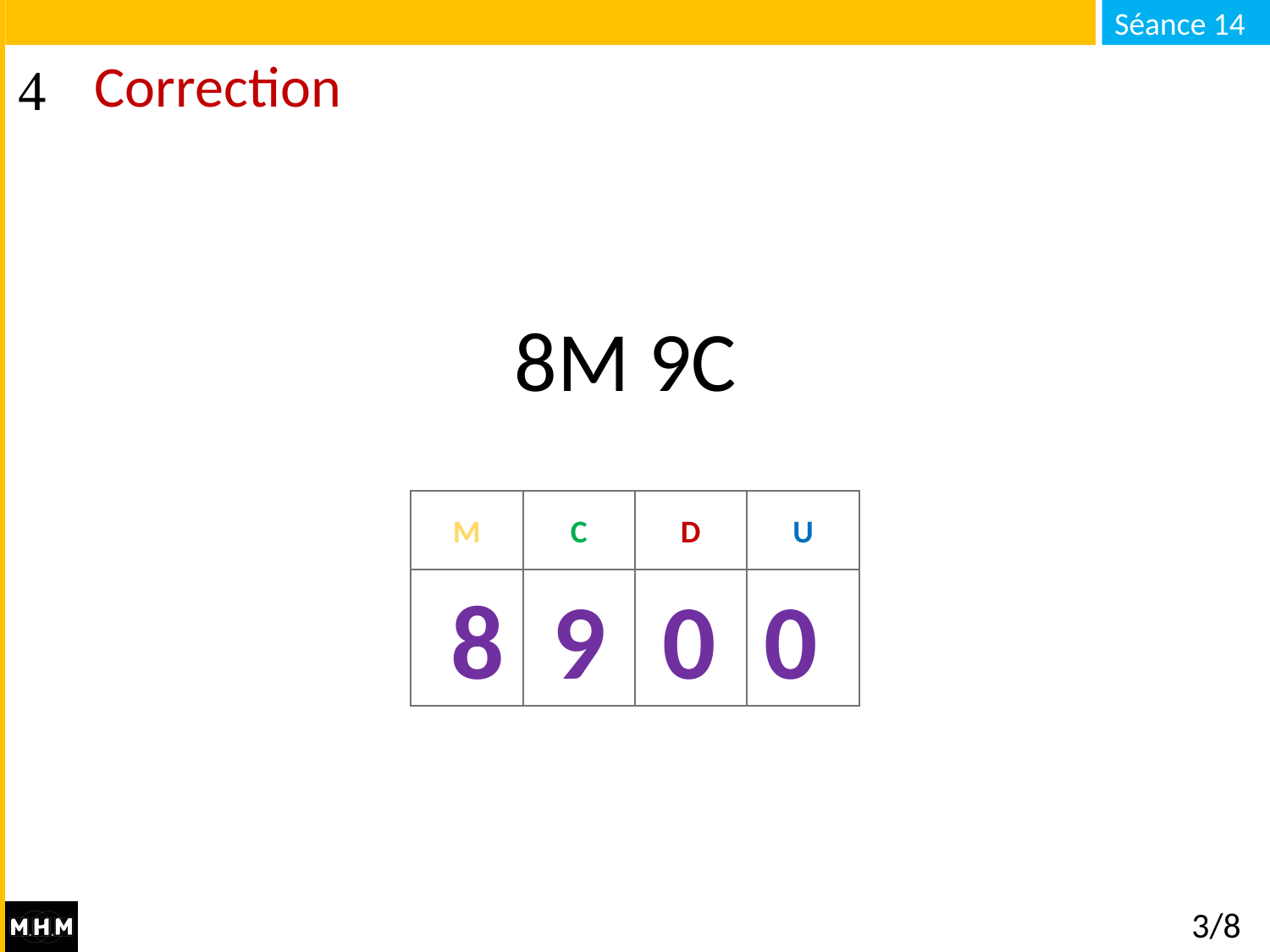

# Correction
8M 9C
M
C
D
U

8   9   0  0
3/8